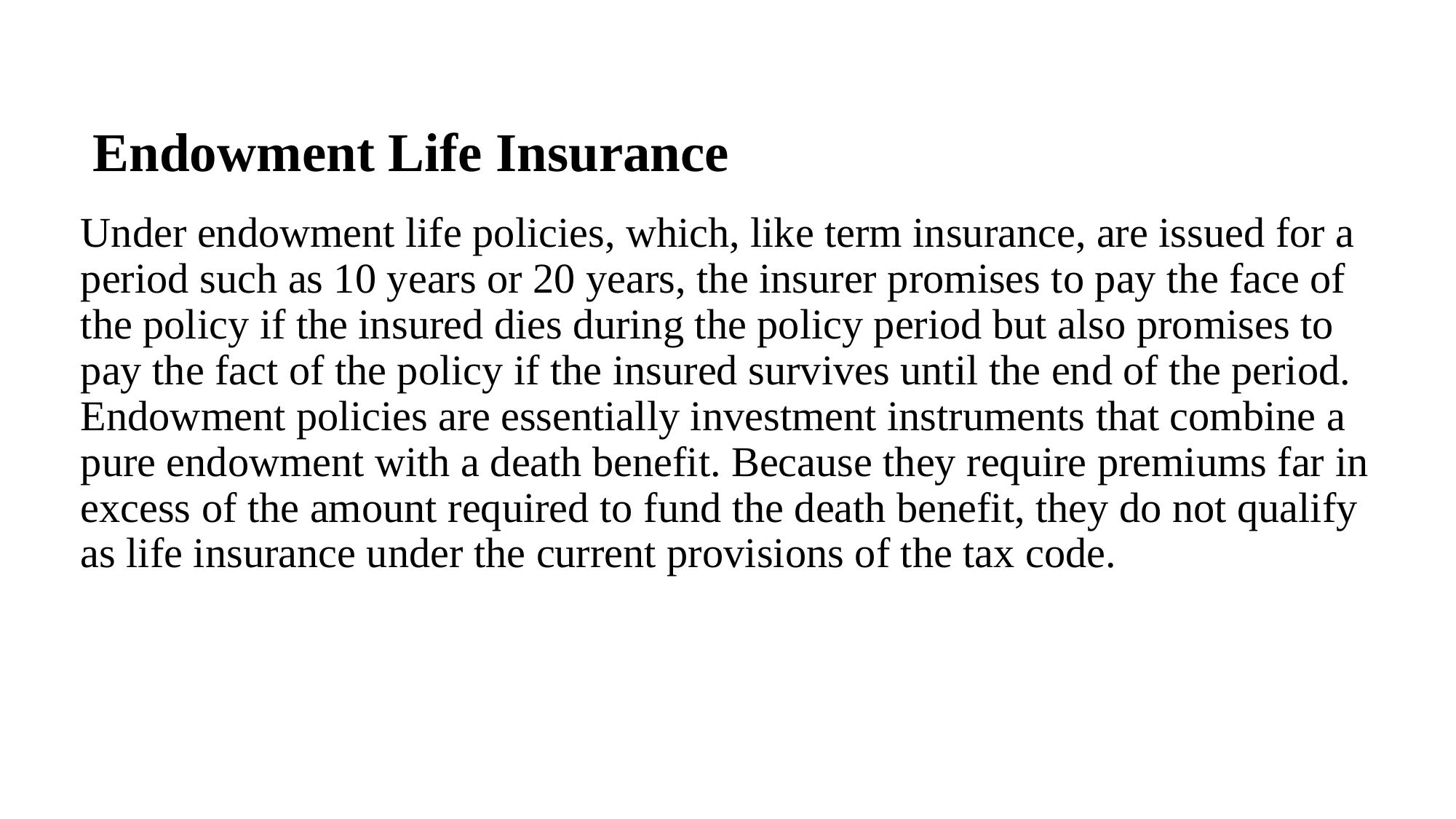

# Endowment Life Insurance
Under endowment life policies, which, like term insurance, are issued for a period such as 10 years or 20 years, the insurer promises to pay the face of the policy if the insured dies during the policy period but also promises to pay the fact of the policy if the insured survives until the end of the period. Endowment policies are essentially investment instruments that combine a pure endowment with a death benefit. Because they require premiums far in excess of the amount required to fund the death benefit, they do not qualify as life insurance under the current provisions of the tax code.